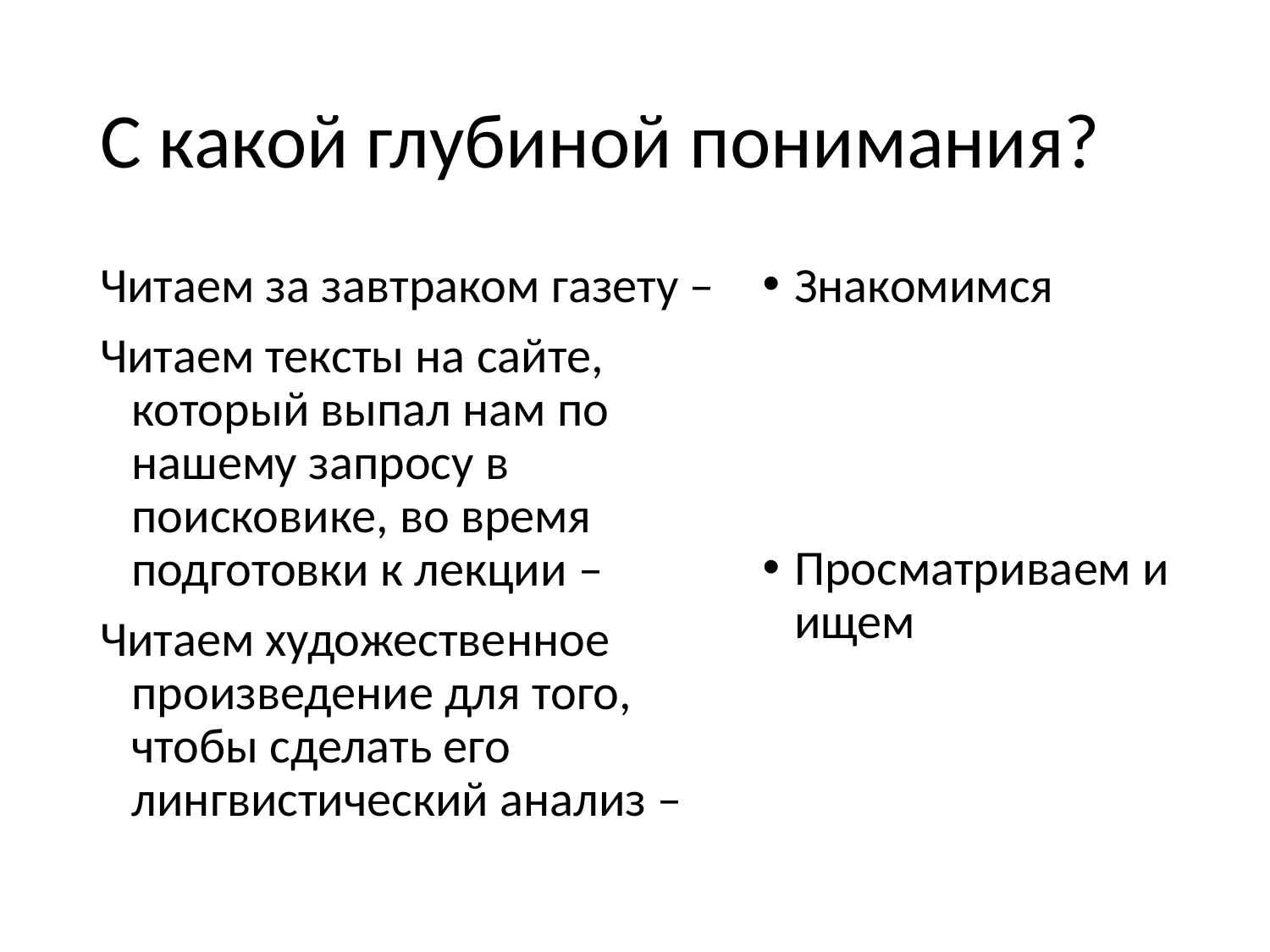

# С какой глубиной понимания?
Читаем за завтраком газету –
Читаем тексты на сайте, который выпал нам по нашему запросу в поисковике, во время подготовки к лекции –
Читаем художественное произведение для того, чтобы сделать его лингвистический анализ –

Знакомимся

Просматриваем и ищем